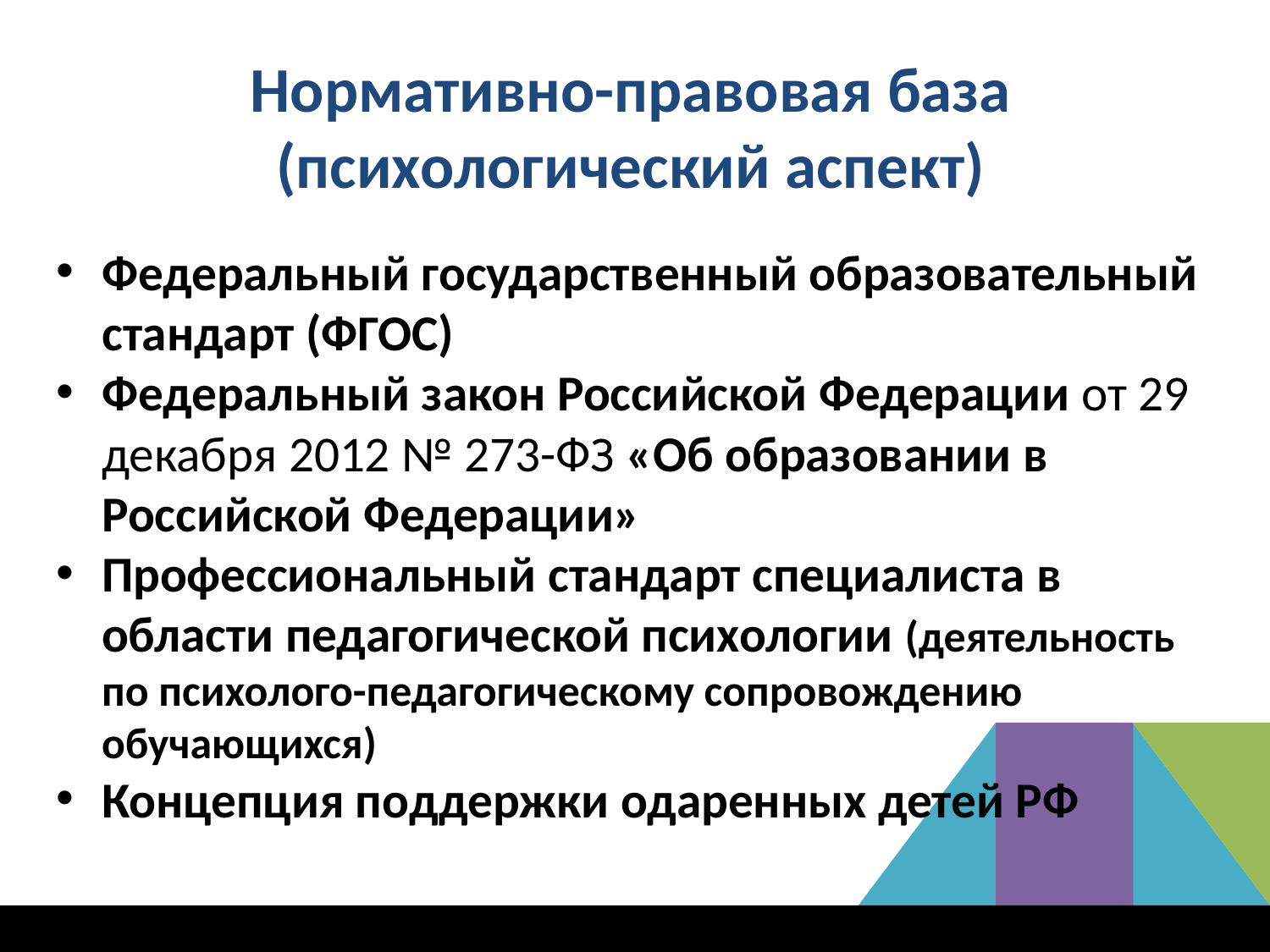

# Нормативно-правовая база (психологический аспект)
Федеральный государственный образовательный стандарт (ФГОС)
Федеральный закон Российской Федерации от 29 декабря 2012 № 273-ФЗ «Об образовании в Российской Федерации»
Профессиональный стандарт специалиста в области педагогической психологии (деятельность по психолого-педагогическому сопровождению обучающихся)
Концепция поддержки одаренных детей РФ